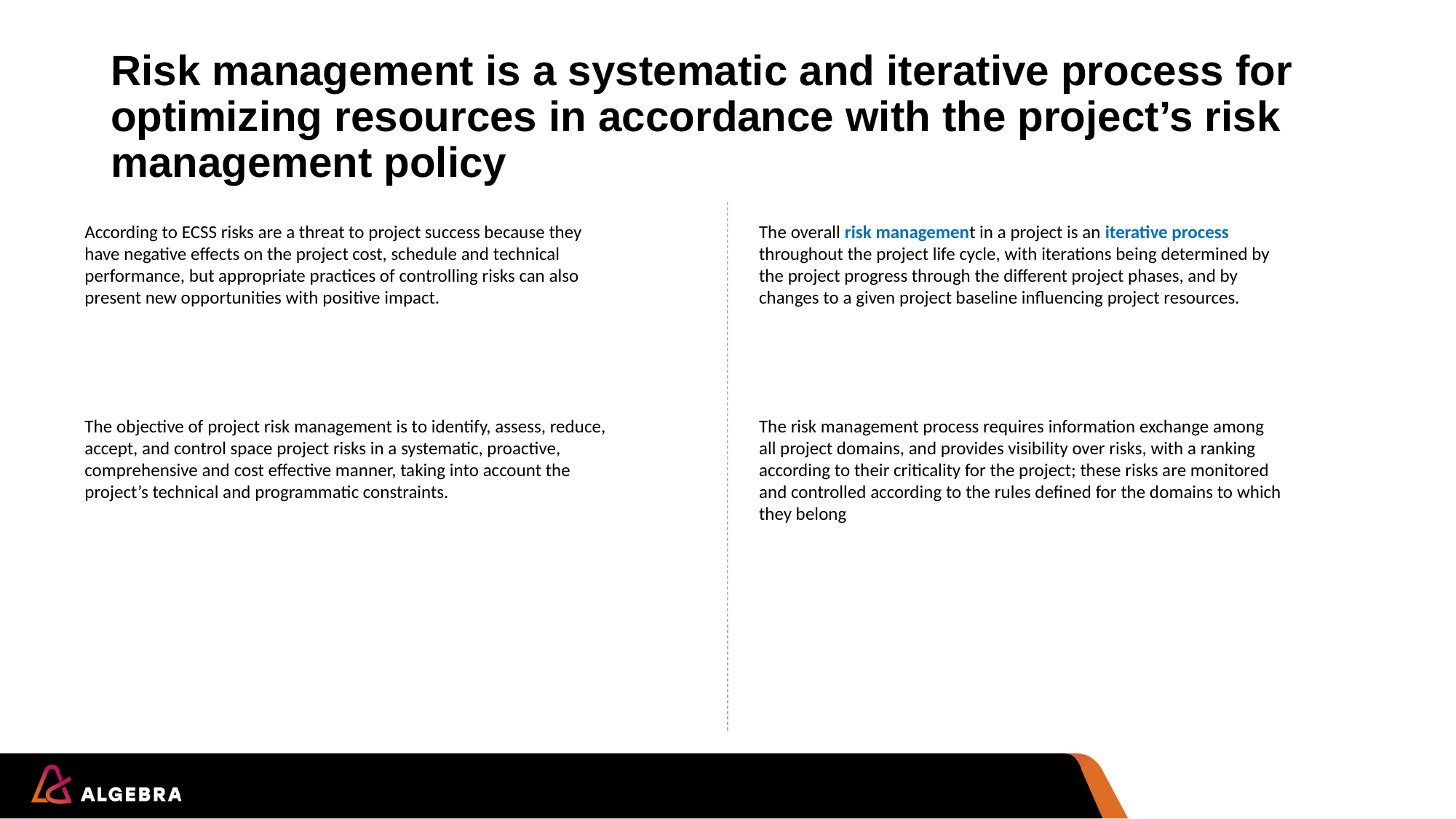

# Risk management is a systematic and iterative process for optimizing resources in accordance with the project’s risk management policy
According to ECSS risks are a threat to project success because they have negative effects on the project cost, schedule and technical performance, but appropriate practices of controlling risks can also present new opportunities with positive impact.
The overall risk management in a project is an iterative process throughout the project life cycle, with iterations being determined by the project progress through the different project phases, and by changes to a given project baseline influencing project resources.
The objective of project risk management is to identify, assess, reduce, accept, and control space project risks in a systematic, proactive, comprehensive and cost effective manner, taking into account the project’s technical and programmatic constraints.
The risk management process requires information exchange among all project domains, and provides visibility over risks, with a ranking according to their criticality for the project; these risks are monitored and controlled according to the rules defined for the domains to which they belong